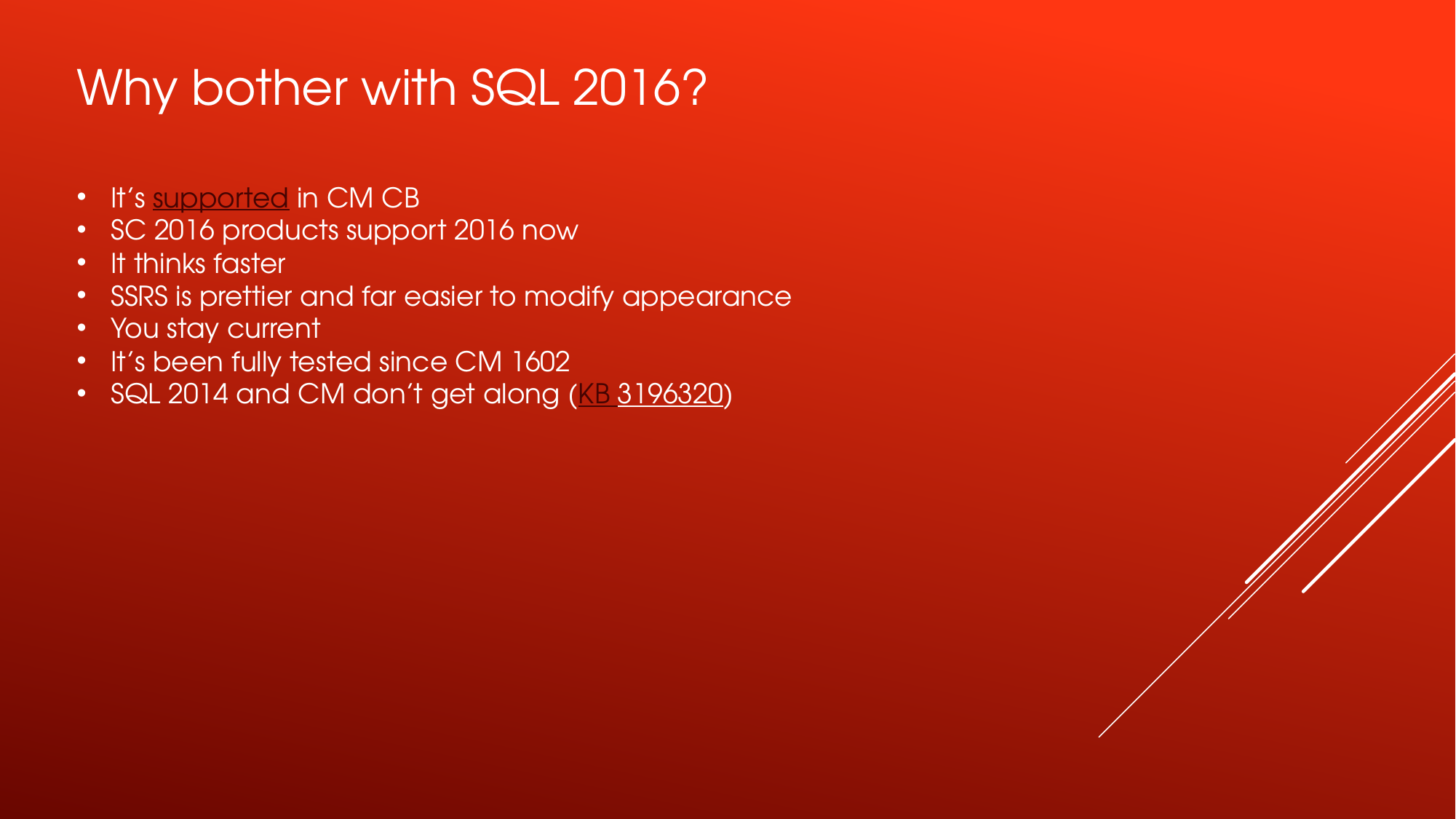

Why bother with SQL 2016?

It’s supported in CM CB
SC 2016 products support 2016 now
It thinks faster
SSRS is prettier and far easier to modify appearance
You stay current
It’s been fully tested since CM 1602
SQL 2014 and CM don’t get along (KB 3196320)